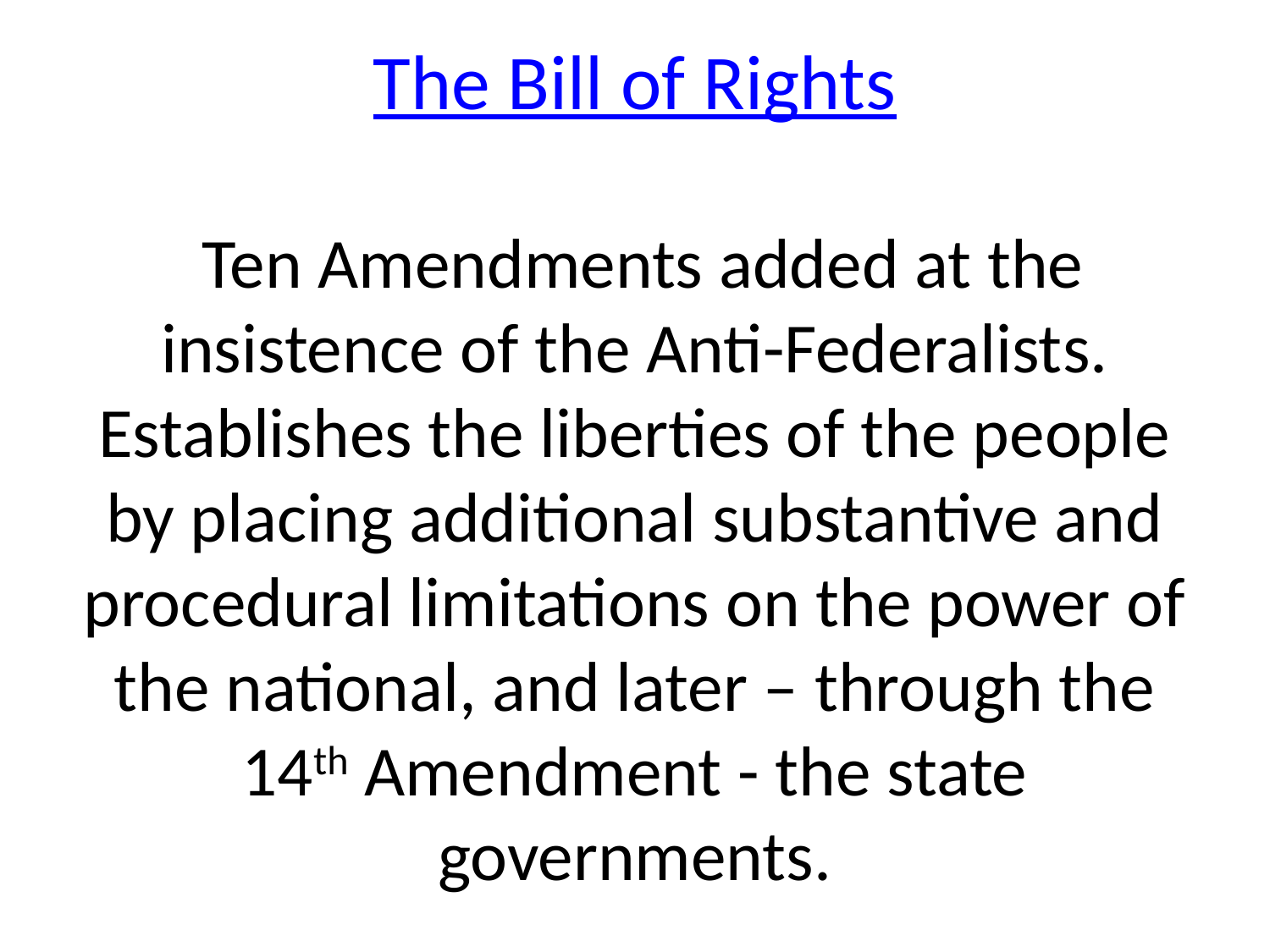

# The Bill of Rights Ten Amendments added at the insistence of the Anti-Federalists. Establishes the liberties of the people by placing additional substantive and procedural limitations on the power of the national, and later – through the 14th Amendment - the state governments.